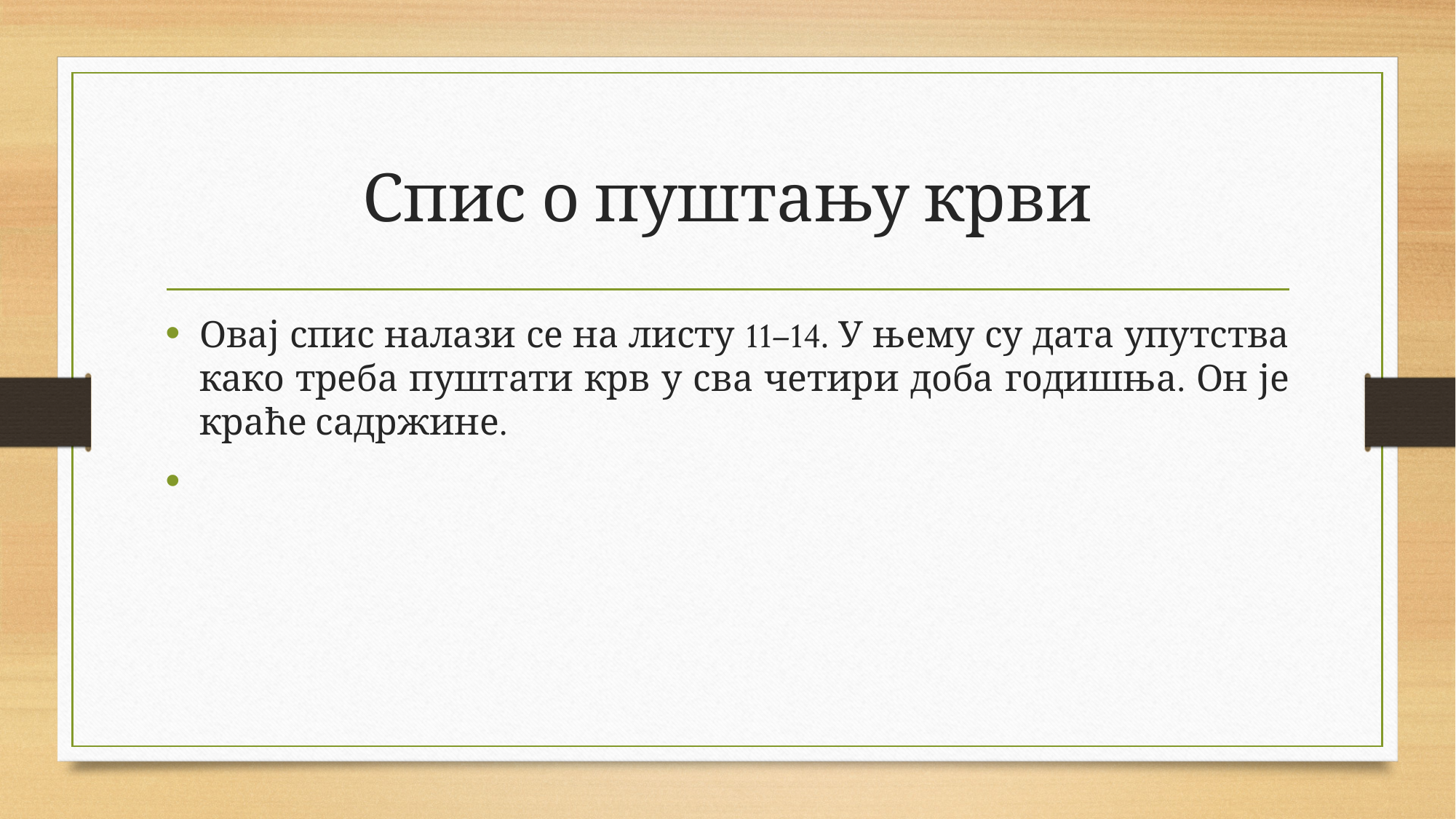

# Спис о пуштању крви
Овај спис налази се на листу 11–14. У њему су дата упутства како треба пуштати крв у сва четири доба годишња. Он је краће садржине.